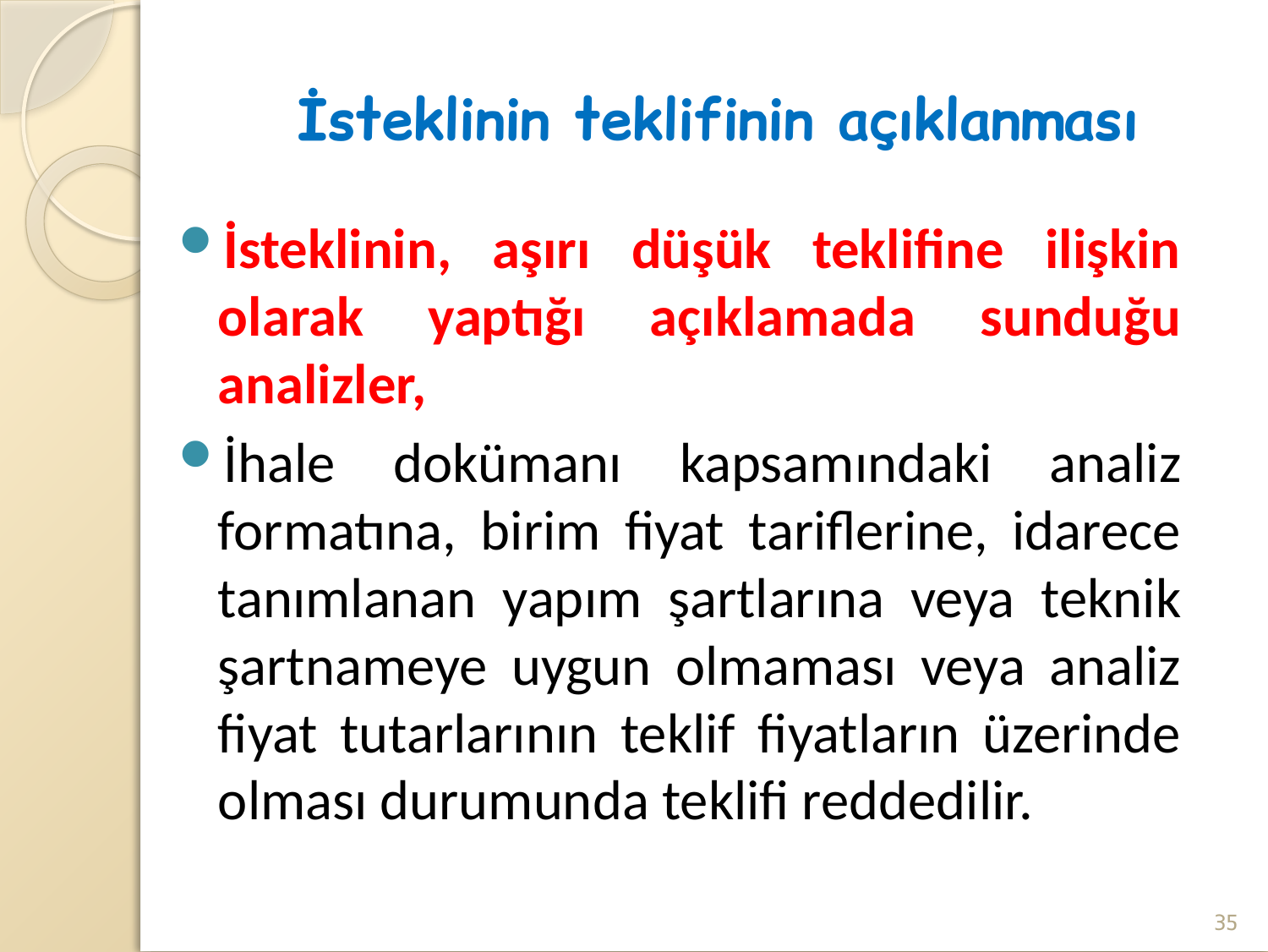

# İsteklinin teklifinin açıklanması
İsteklinin, aşırı düşük teklifine ilişkin olarak yaptığı açıklamada sunduğu analizler,
İhale dokümanı kapsamındaki analiz formatına, birim fiyat tariflerine, idarece tanımlanan yapım şartlarına veya teknik şartnameye uygun olmaması veya analiz fiyat tutarlarının teklif fiyatların üzerinde olması durumunda teklifi reddedilir.

35